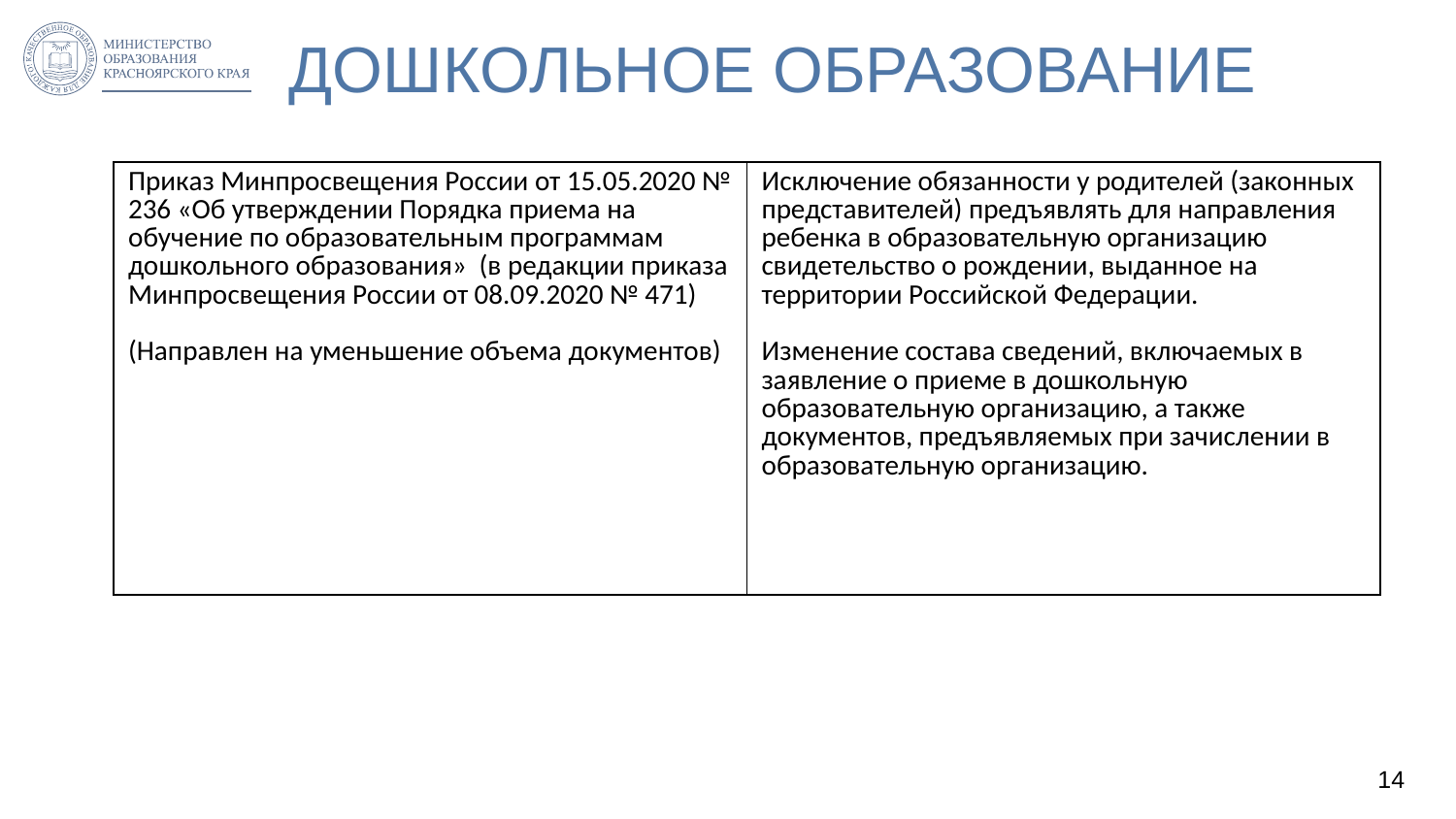

# ДОШКОЛЬНОЕ ОБРАЗОВАНИЕ
| Приказ Минпросвещения России от 15.05.2020 № 236 «Об утверждении Порядка приема на обучение по образовательным программам дошкольного образования» (в редакции приказа Минпросвещения России от 08.09.2020 № 471) (Направлен на уменьшение объема документов) | Исключение обязанности у родителей (законных представителей) предъявлять для направления ребенка в образовательную организацию свидетельство о рождении, выданное на территории Российской Федерации. Изменение состава сведений, включаемых в заявление о приеме в дошкольную образовательную организацию, а также документов, предъявляемых при зачислении в образовательную организацию. |
| --- | --- |
14